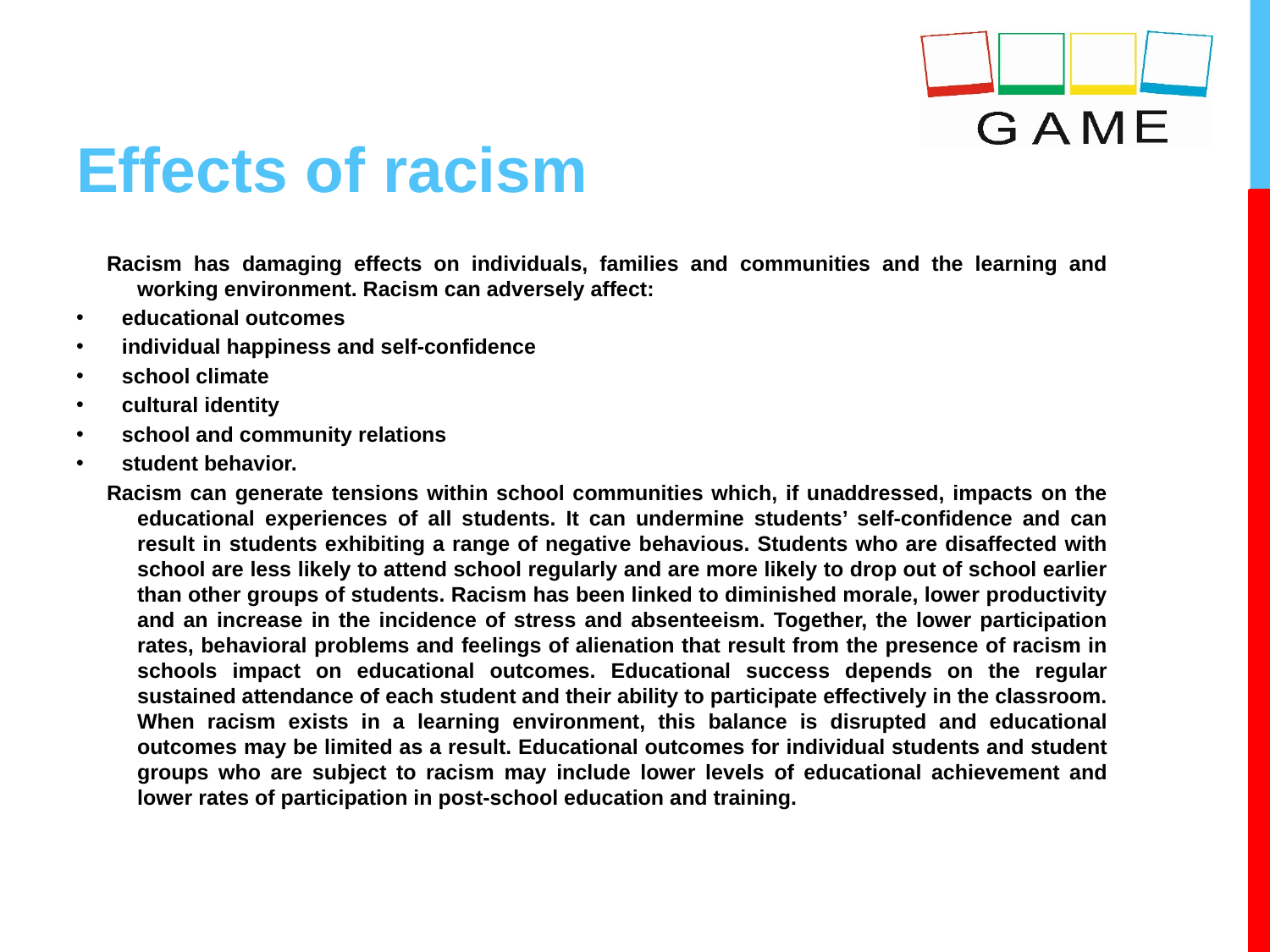

# Effects of racism
Racism has damaging effects on individuals, families and communities and the learning and working environment. Racism can adversely affect:
educational outcomes
individual happiness and self-confidence
school climate
cultural identity
school and community relations
student behavior.
Racism can generate tensions within school communities which, if unaddressed, impacts on the educational experiences of all students. It can undermine students’ self-confidence and can result in students exhibiting a range of negative behavious. Students who are disaffected with school are less likely to attend school regularly and are more likely to drop out of school earlier than other groups of students. Racism has been linked to diminished morale, lower productivity and an increase in the incidence of stress and absenteeism. Together, the lower participation rates, behavioral problems and feelings of alienation that result from the presence of racism in schools impact on educational outcomes. Educational success depends on the regular sustained attendance of each student and their ability to participate effectively in the classroom. When racism exists in a learning environment, this balance is disrupted and educational outcomes may be limited as a result. Educational outcomes for individual students and student groups who are subject to racism may include lower levels of educational achievement and lower rates of participation in post-school education and training.